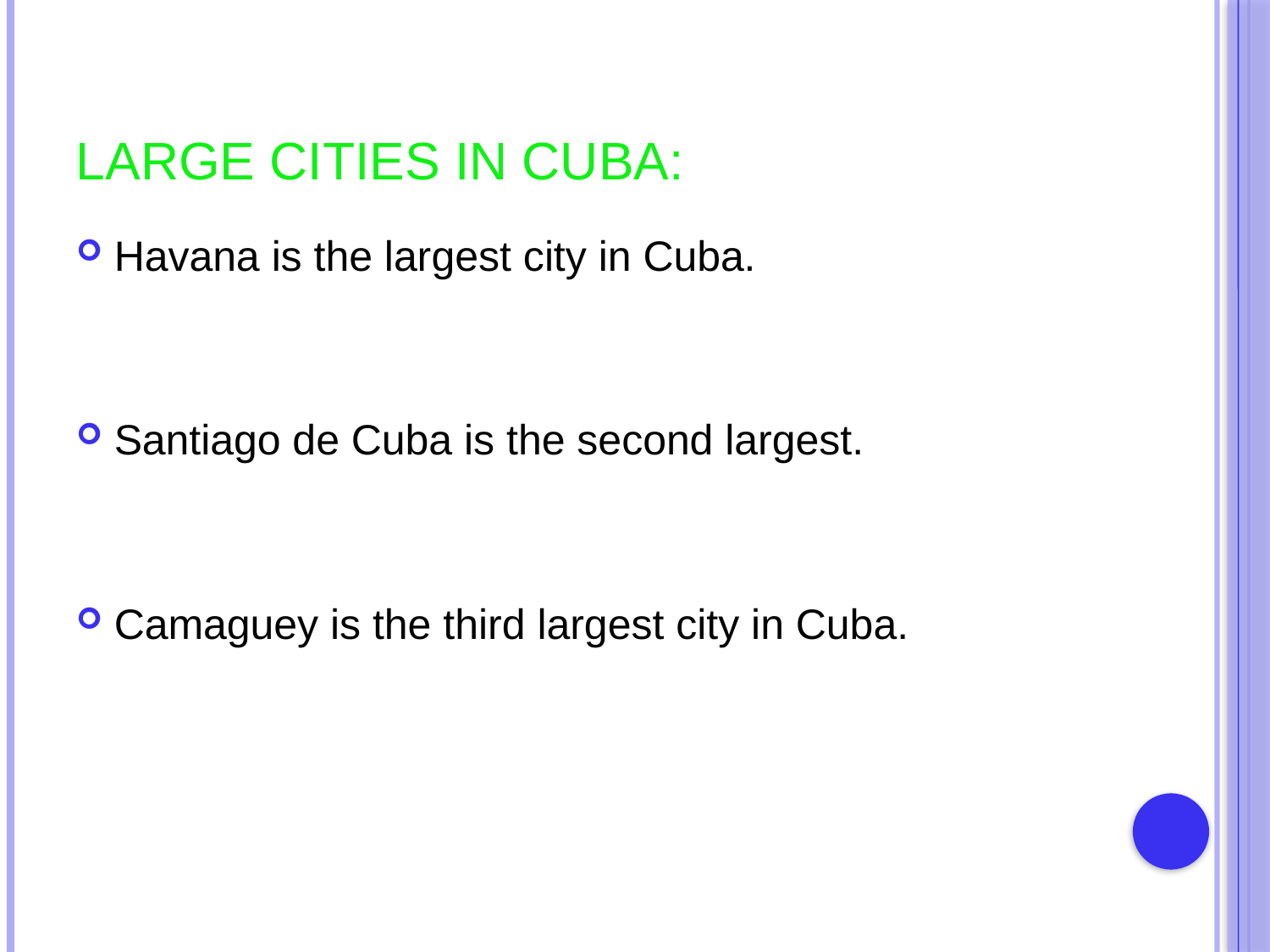

Large cities in Cuba:
Havana is the largest city in Cuba.

Santiago de Cuba is the second largest.

Camaguey is the third largest city in Cuba.